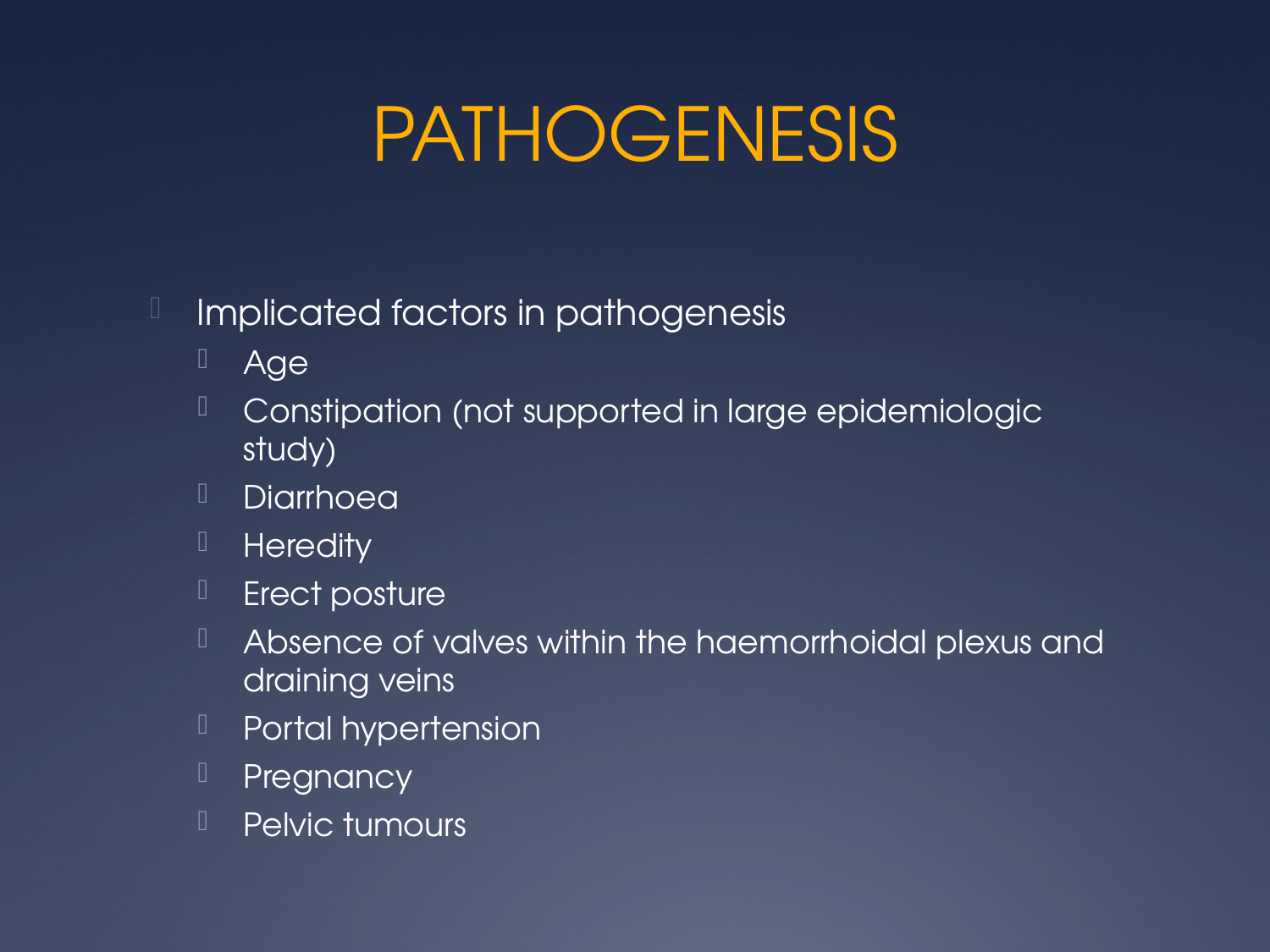

# PATHOGENESIS
Implicated factors in pathogenesis
Age
Constipation (not supported in large epidemiologic study)
Diarrhoea
Heredity
Erect posture
Absence of valves within the haemorrhoidal plexus and draining veins
Portal hypertension
Pregnancy
Pelvic tumours